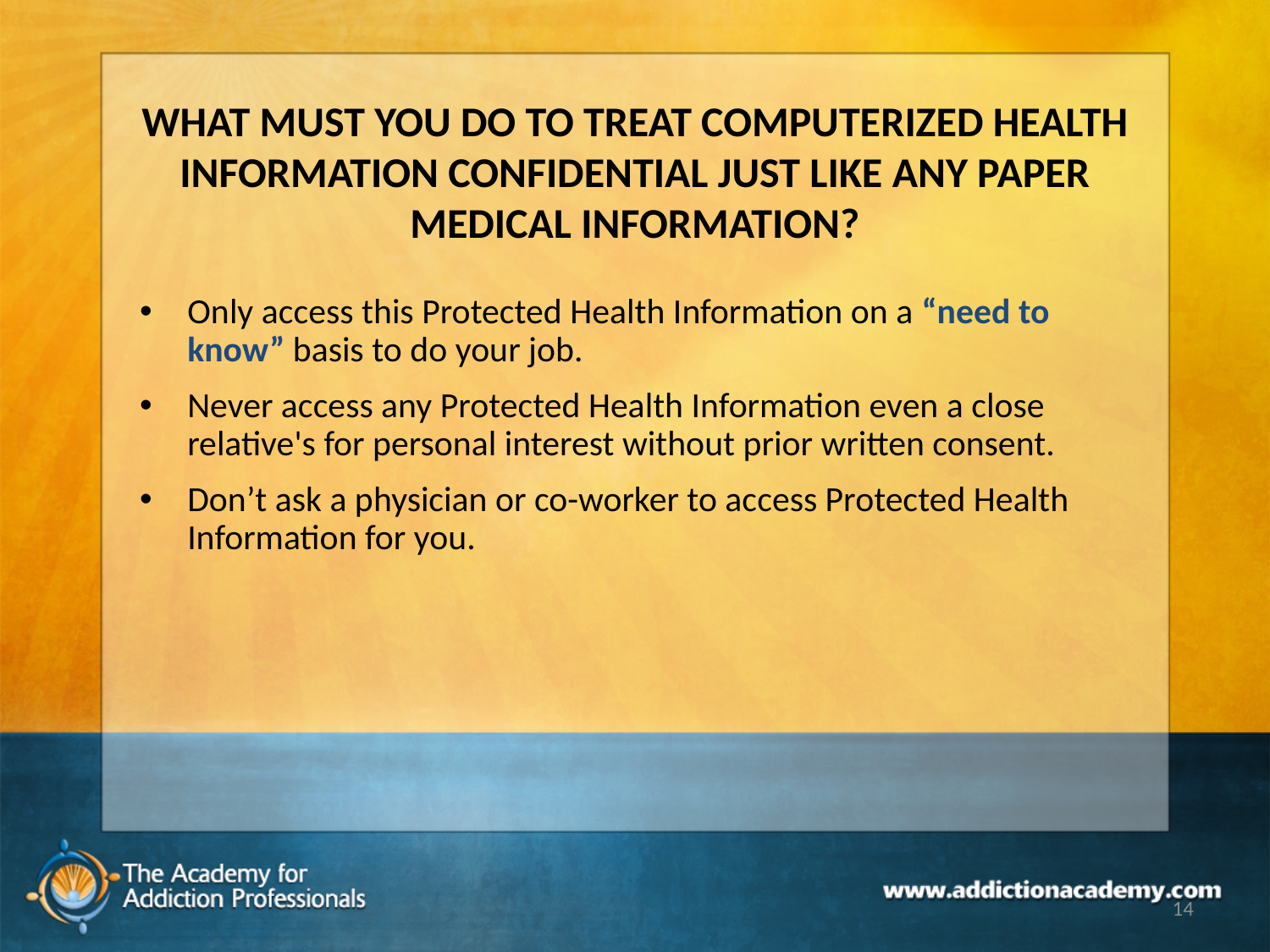

# WHAT MUST YOU DO TO TREAT COMPUTERIZED HEALTH INFORMATION CONFIDENTIAL JUST LIKE ANY PAPER MEDICAL INFORMATION?
Only access this Protected Health Information on a “need to know” basis to do your job.
Never access any Protected Health Information even a close relative's for personal interest without prior written consent.
Don’t ask a physician or co-worker to access Protected Health Information for you.

14